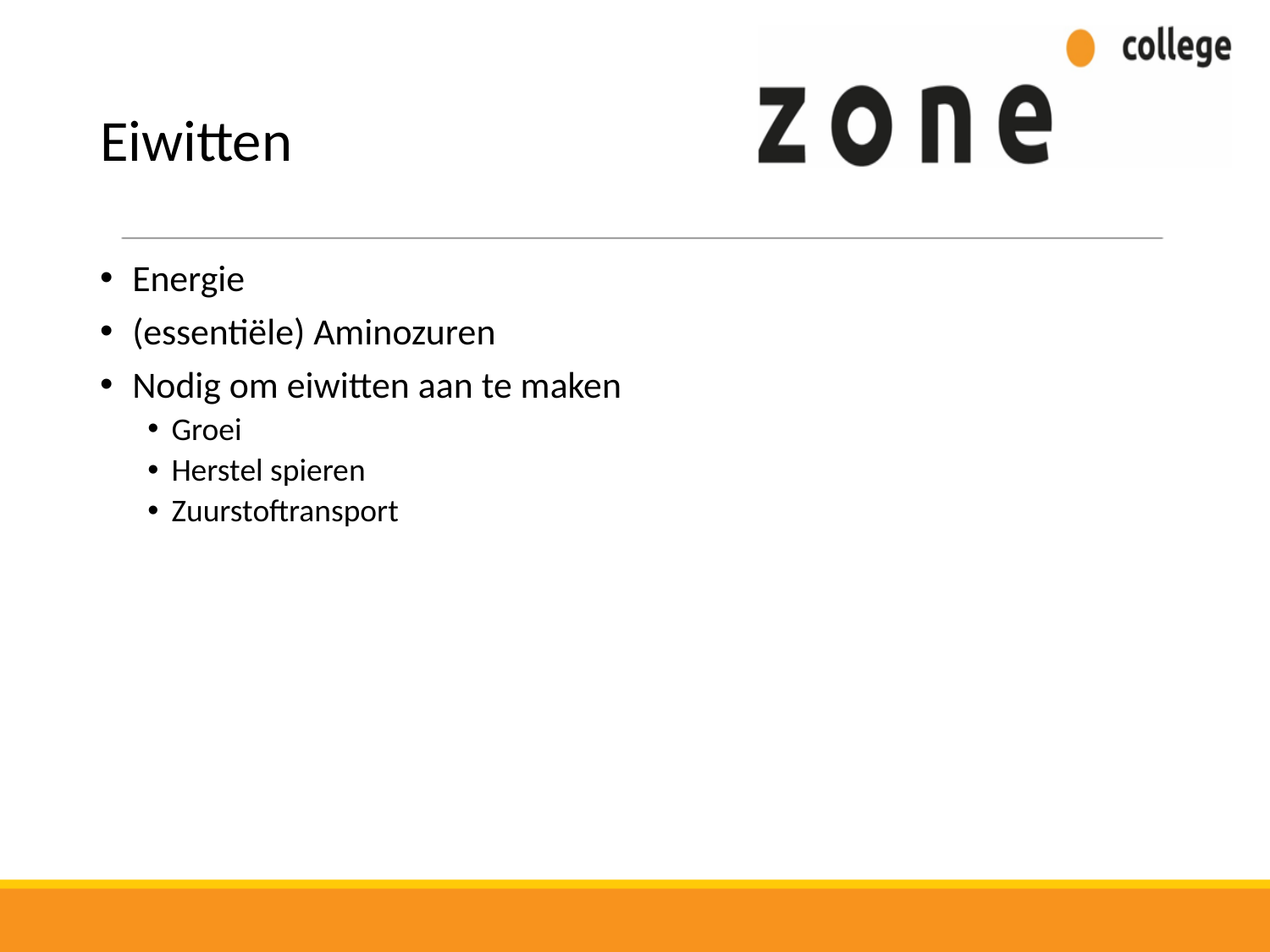

# Eiwitten
 Energie
 (essentiële) Aminozuren
 Nodig om eiwitten aan te maken
Groei
Herstel spieren
Zuurstoftransport